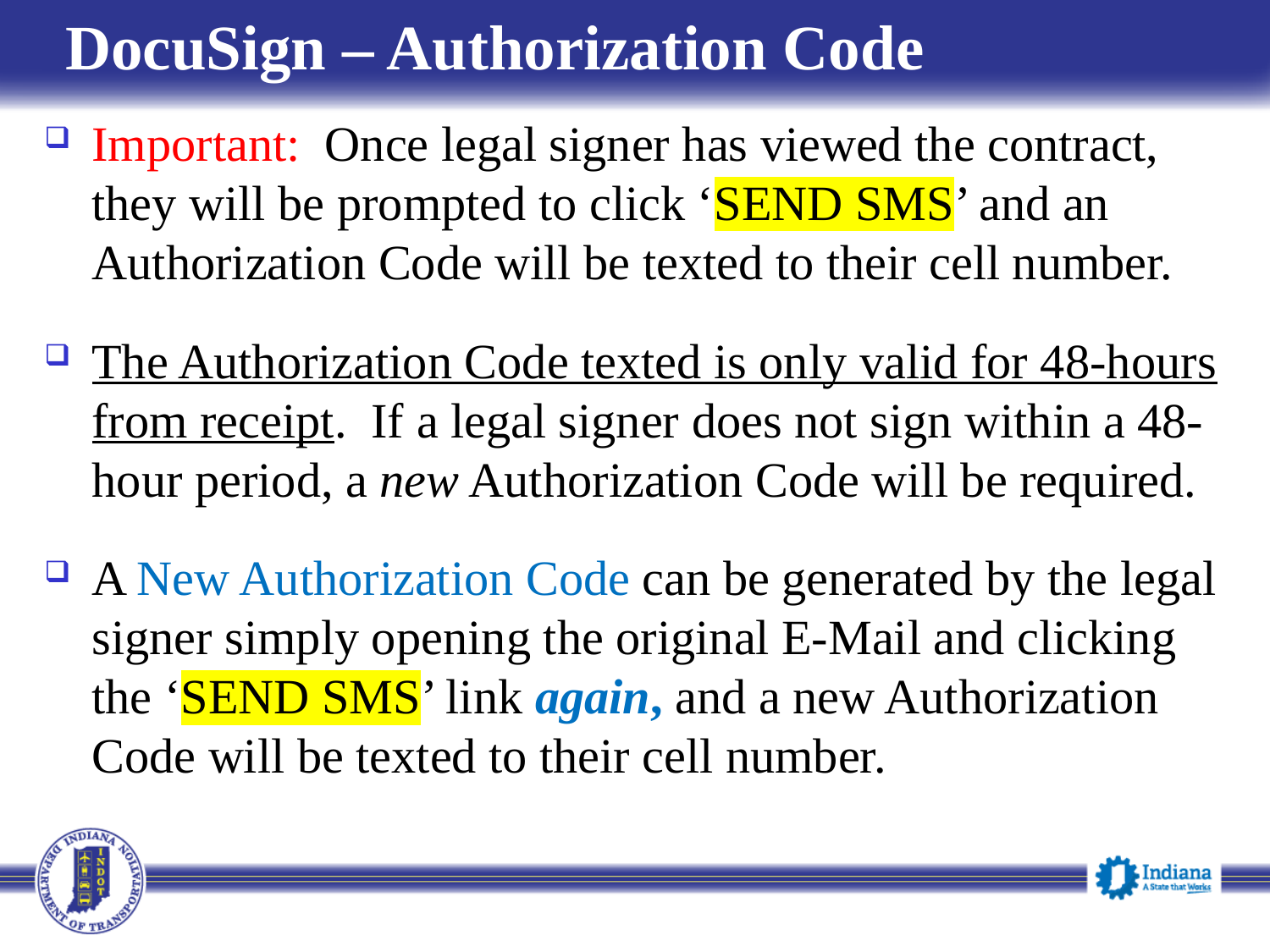

# DocuSign ‒ Authorization Code
Important:  Once legal signer has viewed the contract, they will be prompted to click ‘SEND SMS’ and an Authorization Code will be texted to their cell number.

The Authorization Code texted is only valid for 48-hours from receipt.  If a legal signer does not sign within a 48-hour period, a new Authorization Code will be required.

A New Authorization Code can be generated by the legal signer simply opening the original E-Mail and clicking the ‘SEND SMS’ link again, and a new Authorization Code will be texted to their cell number.